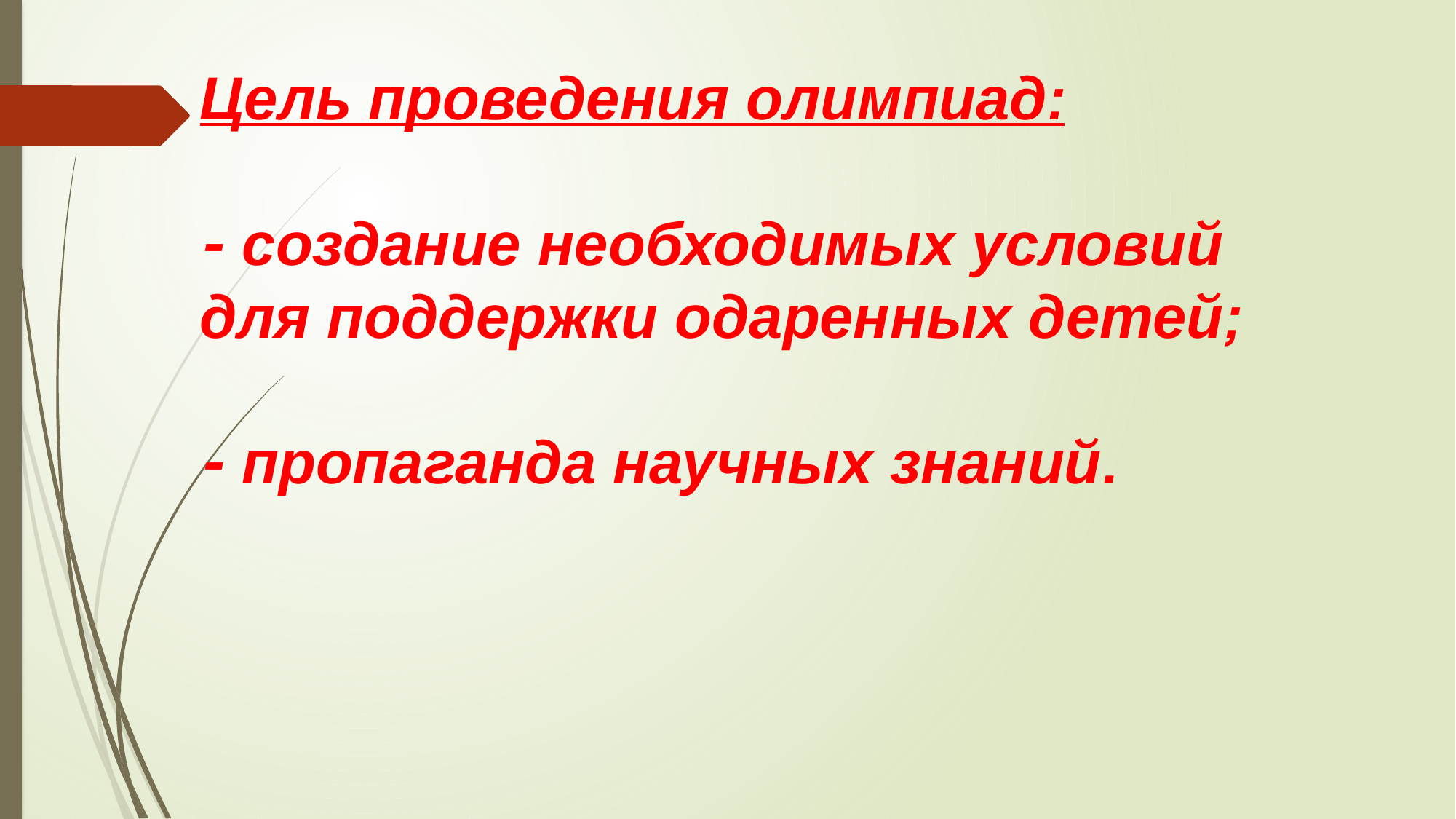

Цель проведения олимпиад:

- создание необходимых условий для поддержки одаренных детей;

- пропаганда научных знаний.